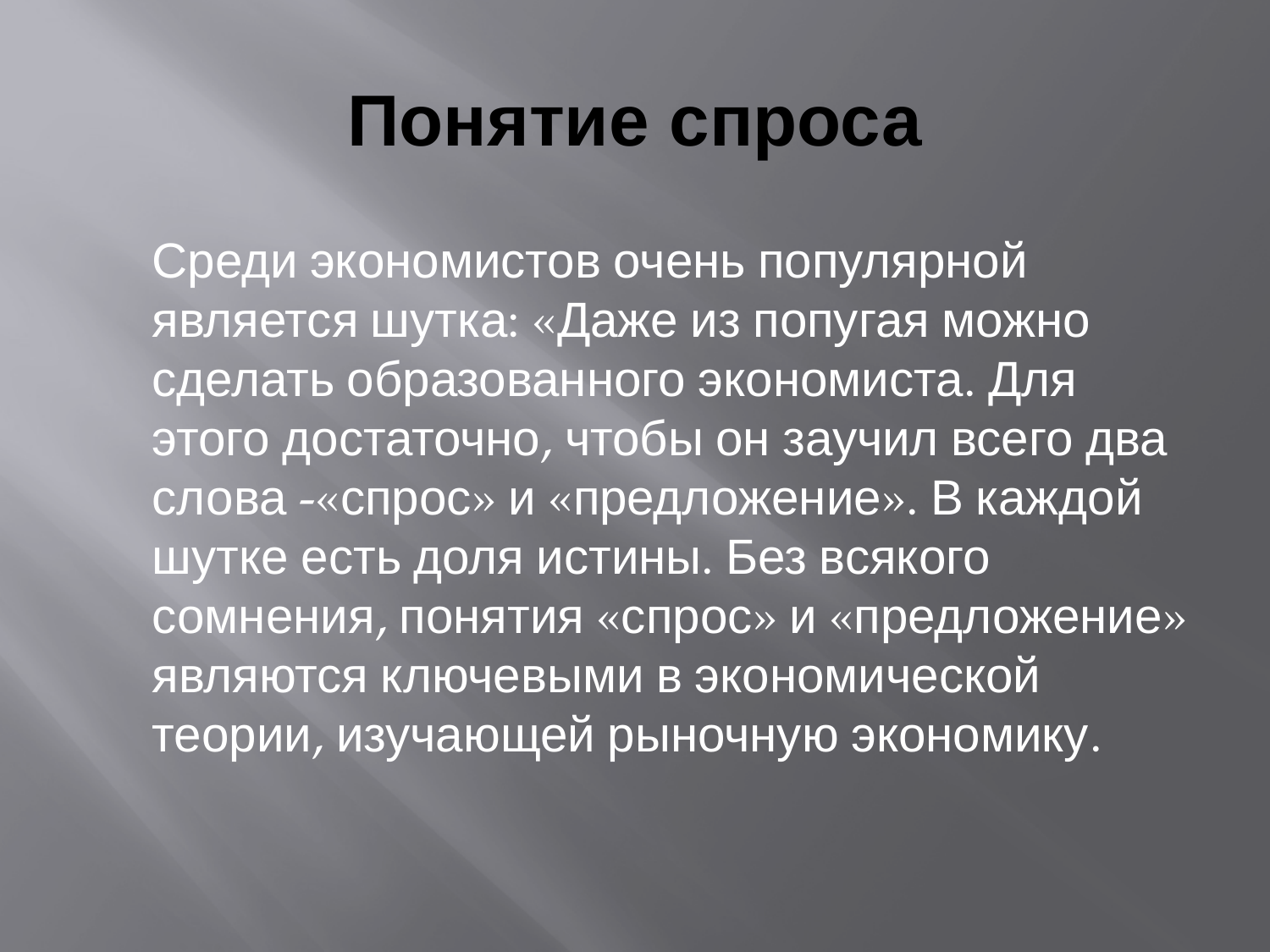

# Понятие спроса
	Среди экономистов очень популярной является шутка: «Даже из попугая можно сделать образованного экономиста. Для этого достаточно, чтобы он заучил всего два слова -«спрос» и «предложение». В каждой шутке есть доля истины. Без всякого сомнения, понятия «спрос» и «предложение» являются ключевыми в экономической теории, изучающей рыночную экономику.